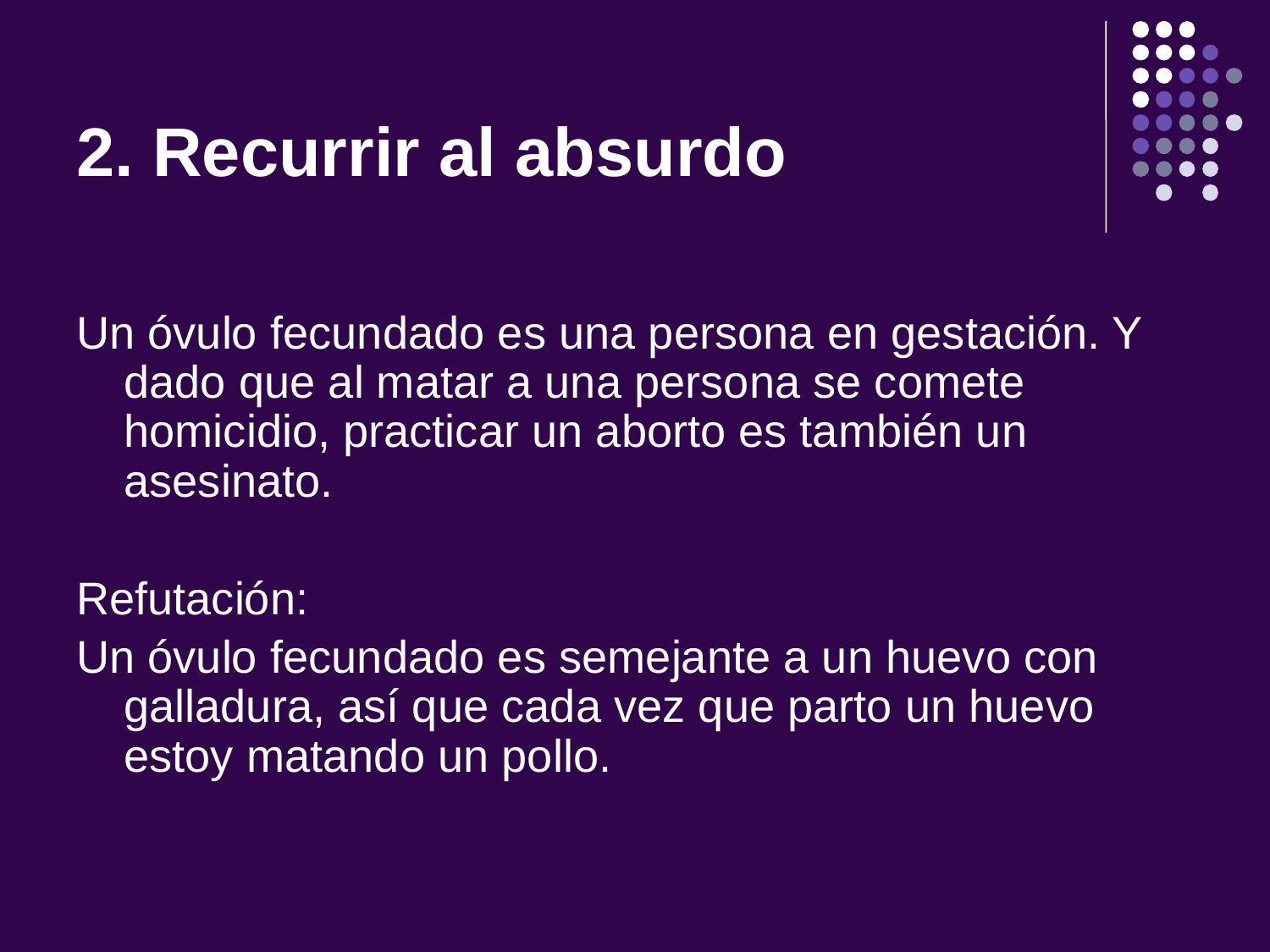

# 2. Recurrir al absurdo

Un óvulo fecundado es una persona en gestación. Y dado que al matar a una persona se comete homicidio, practicar un aborto es también un asesinato.

Refutación:
Un óvulo fecundado es semejante a un huevo con galladura, así que cada vez que parto un huevo estoy matando un pollo.